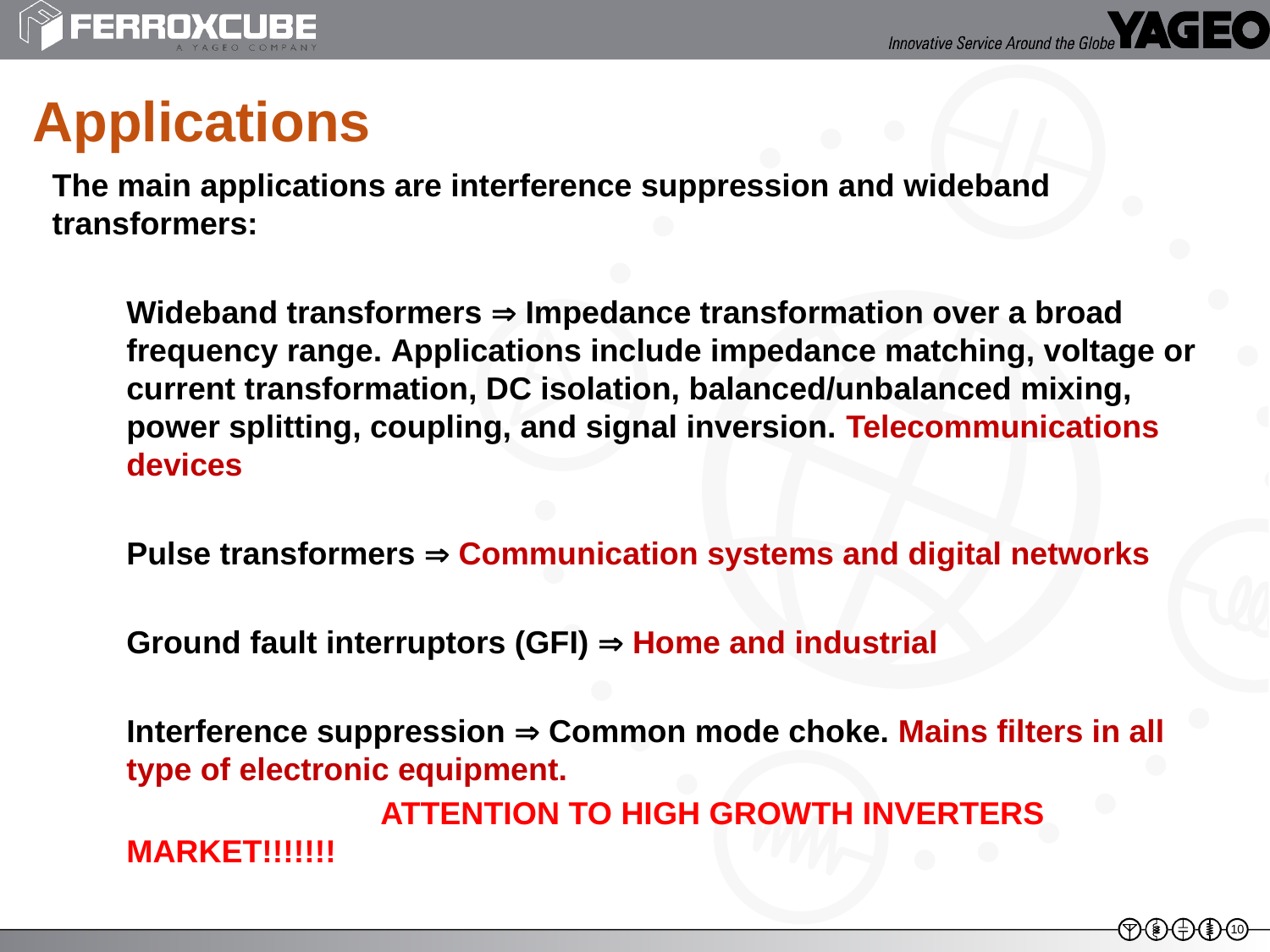

# Applications
The main applications are interference suppression and wideband transformers:

Wideband transformers ⇒ Impedance transformation over a broad frequency range. Applications include impedance matching, voltage or current transformation, DC isolation, balanced/unbalanced mixing,  power splitting, coupling, and signal inversion. Telecommunications devices

Pulse transformers ⇒ Communication systems and digital networks

Ground fault interruptors (GFI) ⇒ Home and industrial

Interference suppression ⇒ Common mode choke. Mains filters in all type of electronic equipment.
		ATTENTION TO HIGH GROWTH INVERTERS MARKET!!!!!!!